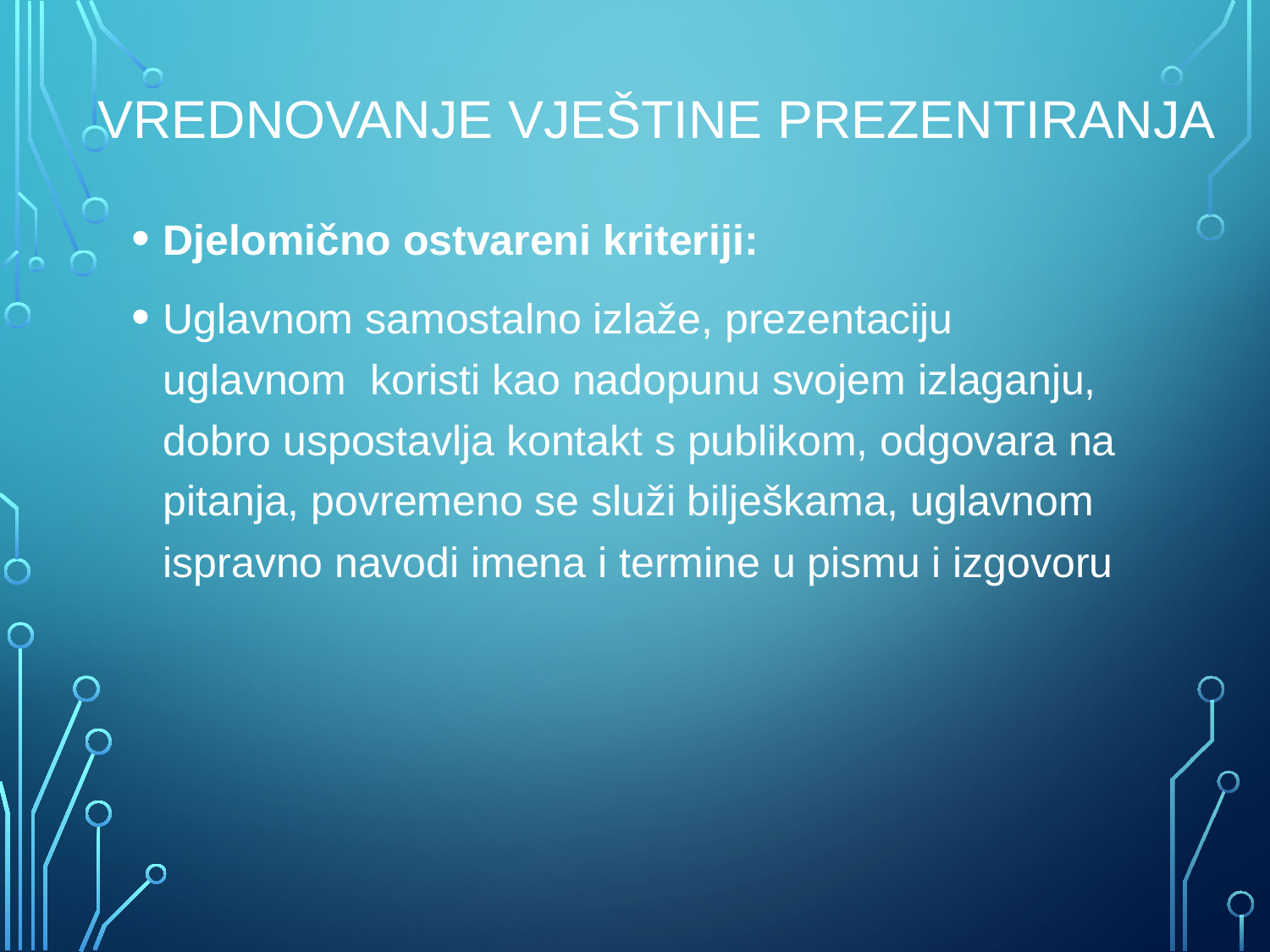

# vrednovanje vJEŠTINE PREZENTIRANJA
Djelomično ostvareni kriteriji:
Uglavnom samostalno izlaže, prezentaciju uglavnom  koristi kao nadopunu svojem izlaganju, dobro uspostavlja kontakt s publikom, odgovara na pitanja, povremeno se služi bilješkama, uglavnom ispravno navodi imena i termine u pismu i izgovoru